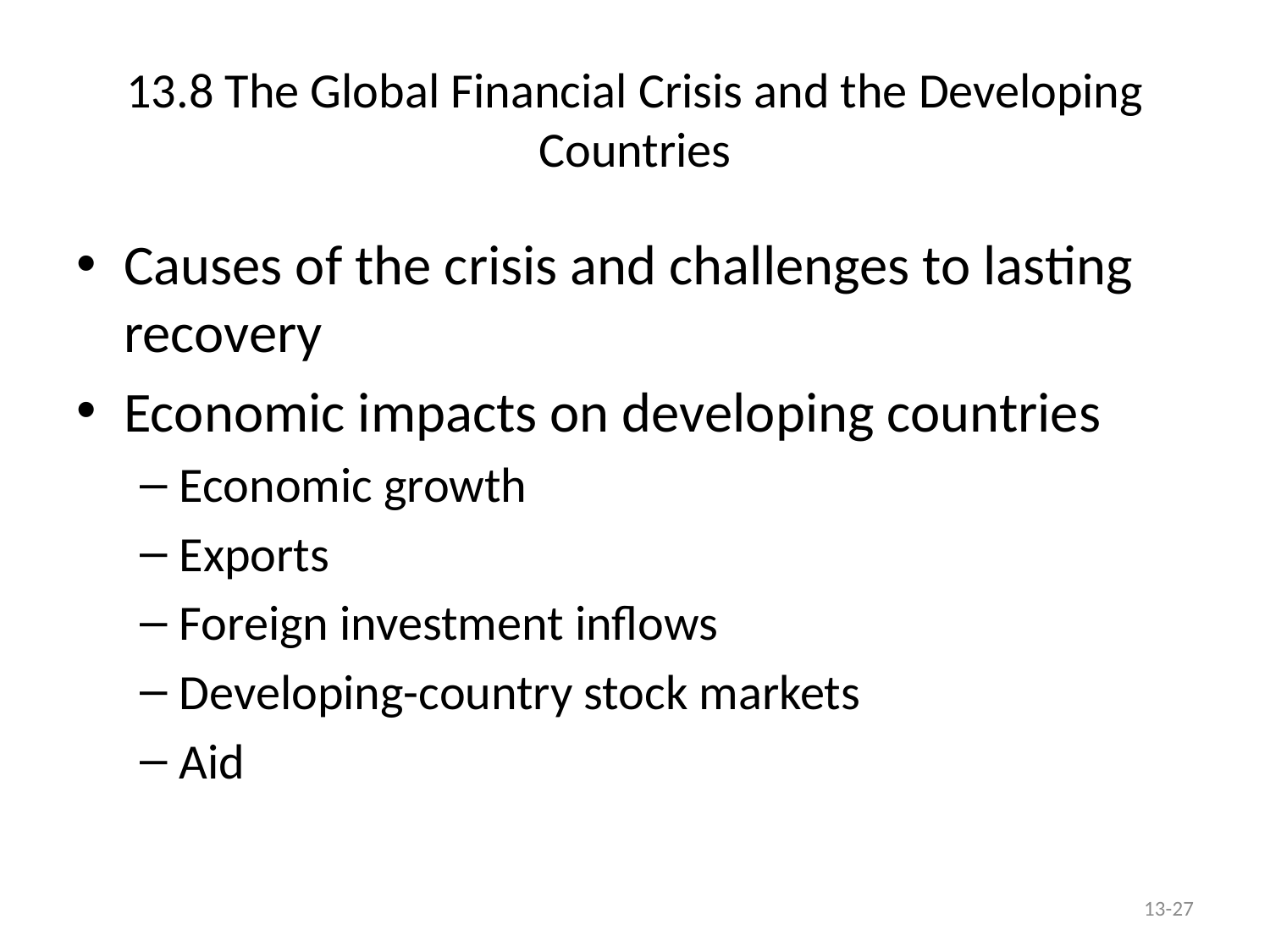

# 13.8 The Global Financial Crisis and the Developing Countries
Causes of the crisis and challenges to lasting recovery
Economic impacts on developing countries
Economic growth
Exports
Foreign investment inflows
Developing-country stock markets
Aid
13-27